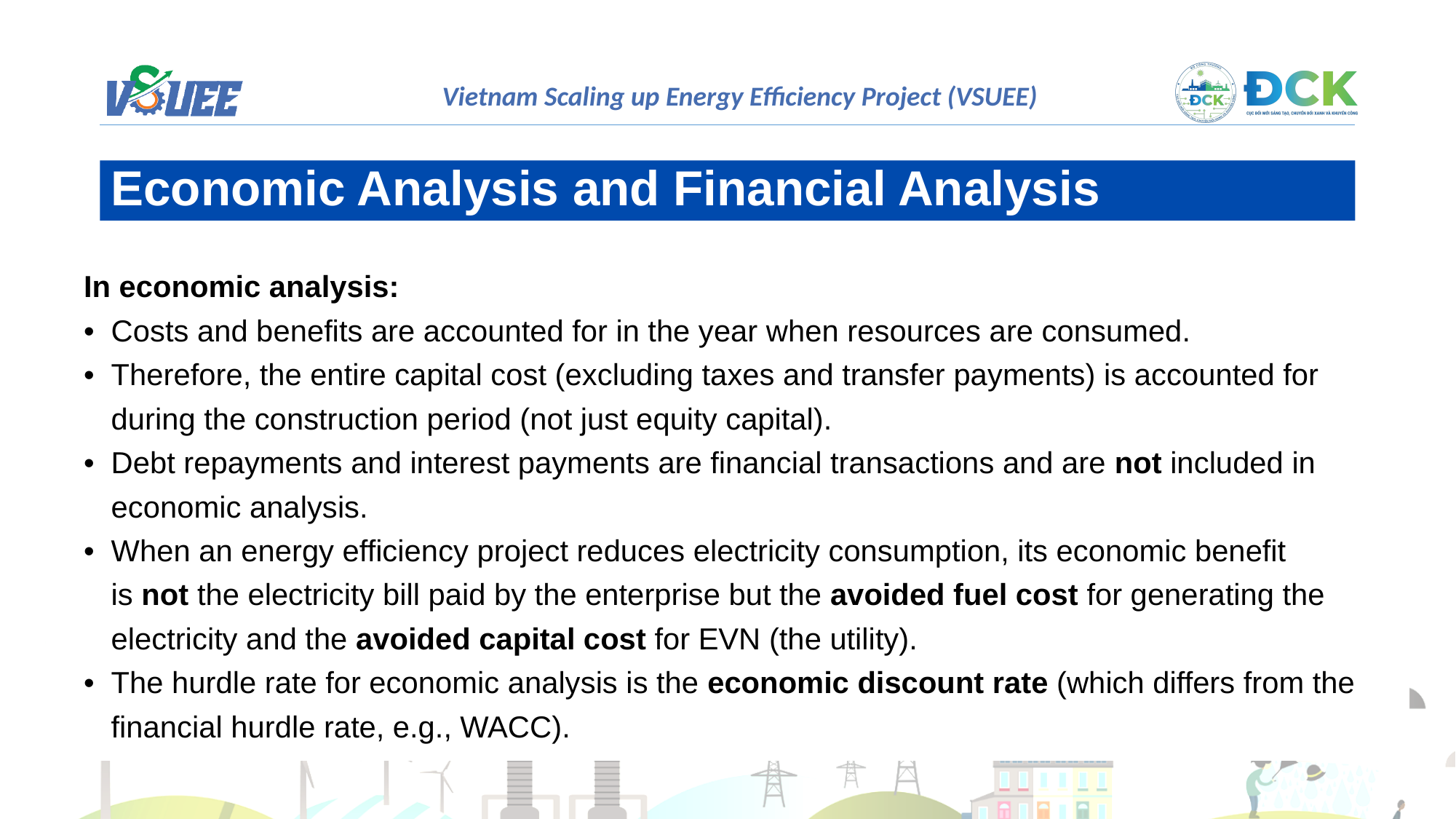

Economic Analysis and Financial Analysis

In economic analysis:
Costs and benefits are accounted for in the year when resources are consumed.
Therefore, the entire capital cost (excluding taxes and transfer payments) is accounted for during the construction period (not just equity capital).
Debt repayments and interest payments are financial transactions and are not included in economic analysis.
When an energy efficiency project reduces electricity consumption, its economic benefit is not the electricity bill paid by the enterprise but the avoided fuel cost for generating the electricity and the avoided capital cost for EVN (the utility).
The hurdle rate for economic analysis is the economic discount rate (which differs from the financial hurdle rate, e.g., WACC).